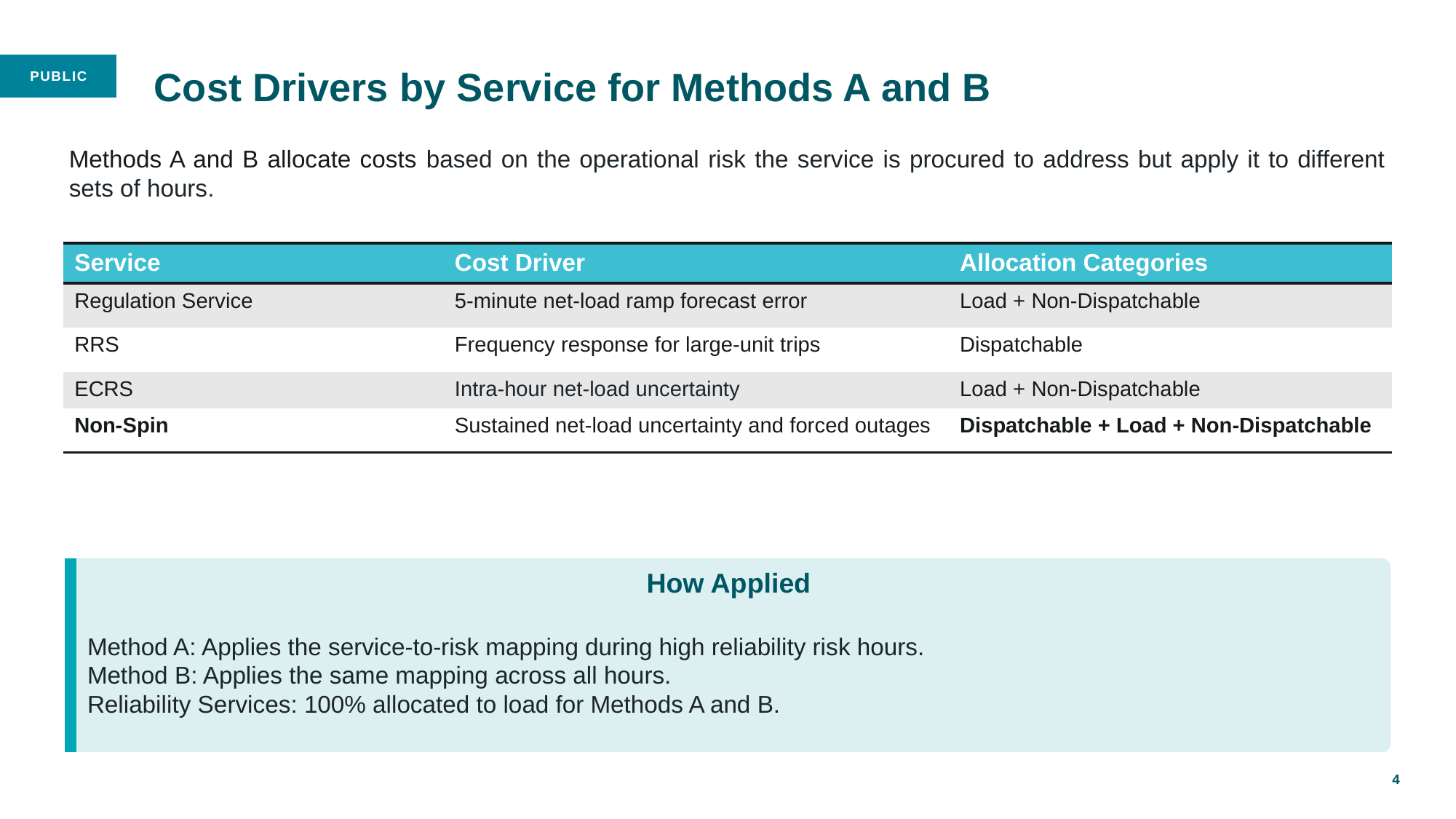

Cost Drivers by Service for Methods A and B
Methods A and B allocate costs based on the operational risk the service is procured to address but apply it to different sets of hours.
| Service | Cost Driver | Allocation Categories |
| --- | --- | --- |
| Regulation Service | 5-minute net-load ramp forecast error | Load + Non-Dispatchable |
| RRS | Frequency response for large-unit trips | Dispatchable |
| ECRS | Intra-hour net-load uncertainty | Load + Non-Dispatchable |
| Non-Spin | Sustained net-load uncertainty and forced outages | Dispatchable + Load + Non-Dispatchable |
How Applied

Method A: Applies the service-to-risk mapping during high reliability risk hours.
Method B: Applies the same mapping across all hours.
Reliability Services: 100% allocated to load for Methods A and B.

4